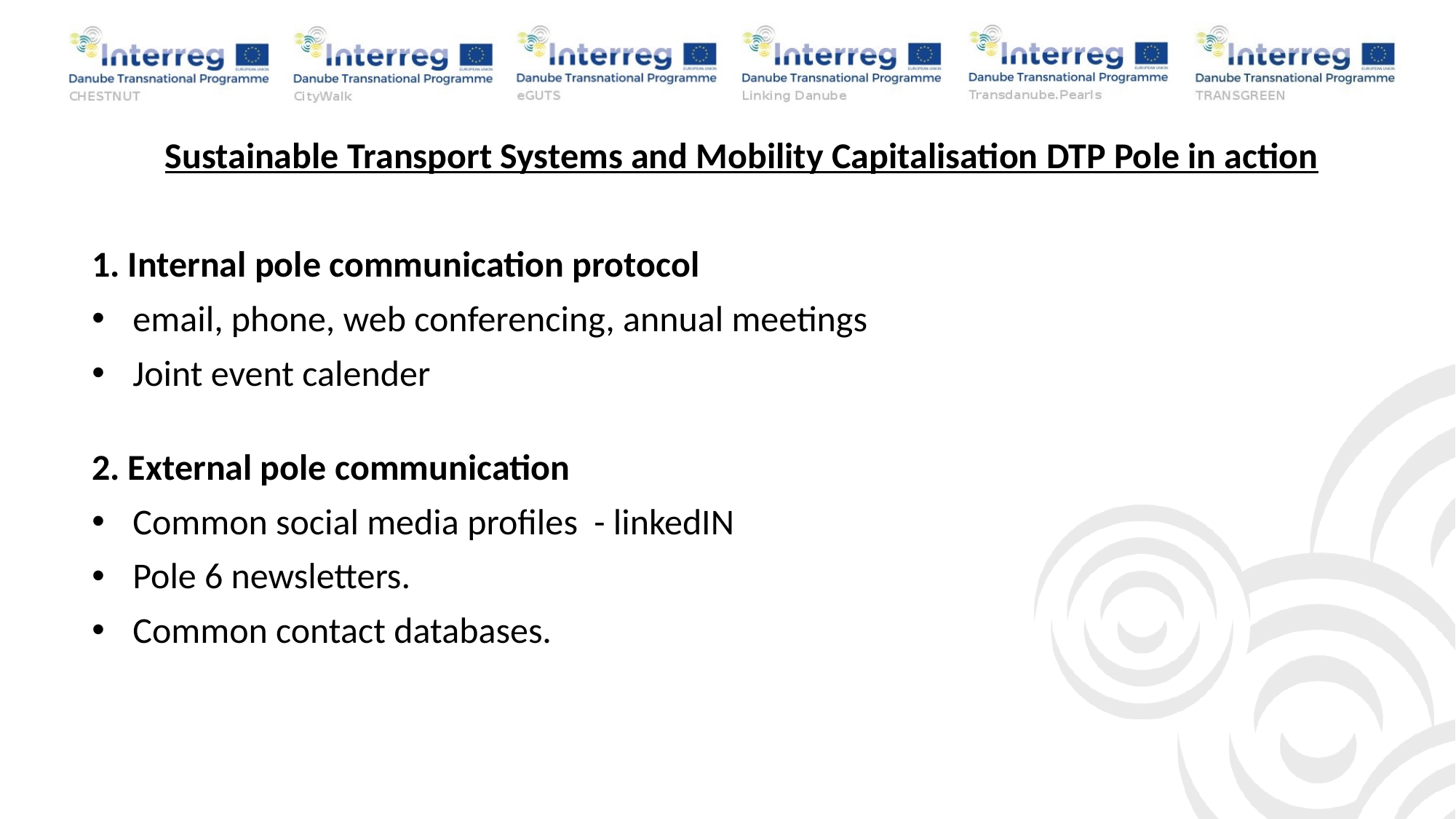

Sustainable Transport Systems and Mobility Capitalisation DTP Pole in action

1. Internal pole communication protocol
email, phone, web conferencing, annual meetings
Joint event calender
2. External pole communication
Common social media profiles  - linkedIN
Pole 6 newsletters.
Common contact databases.